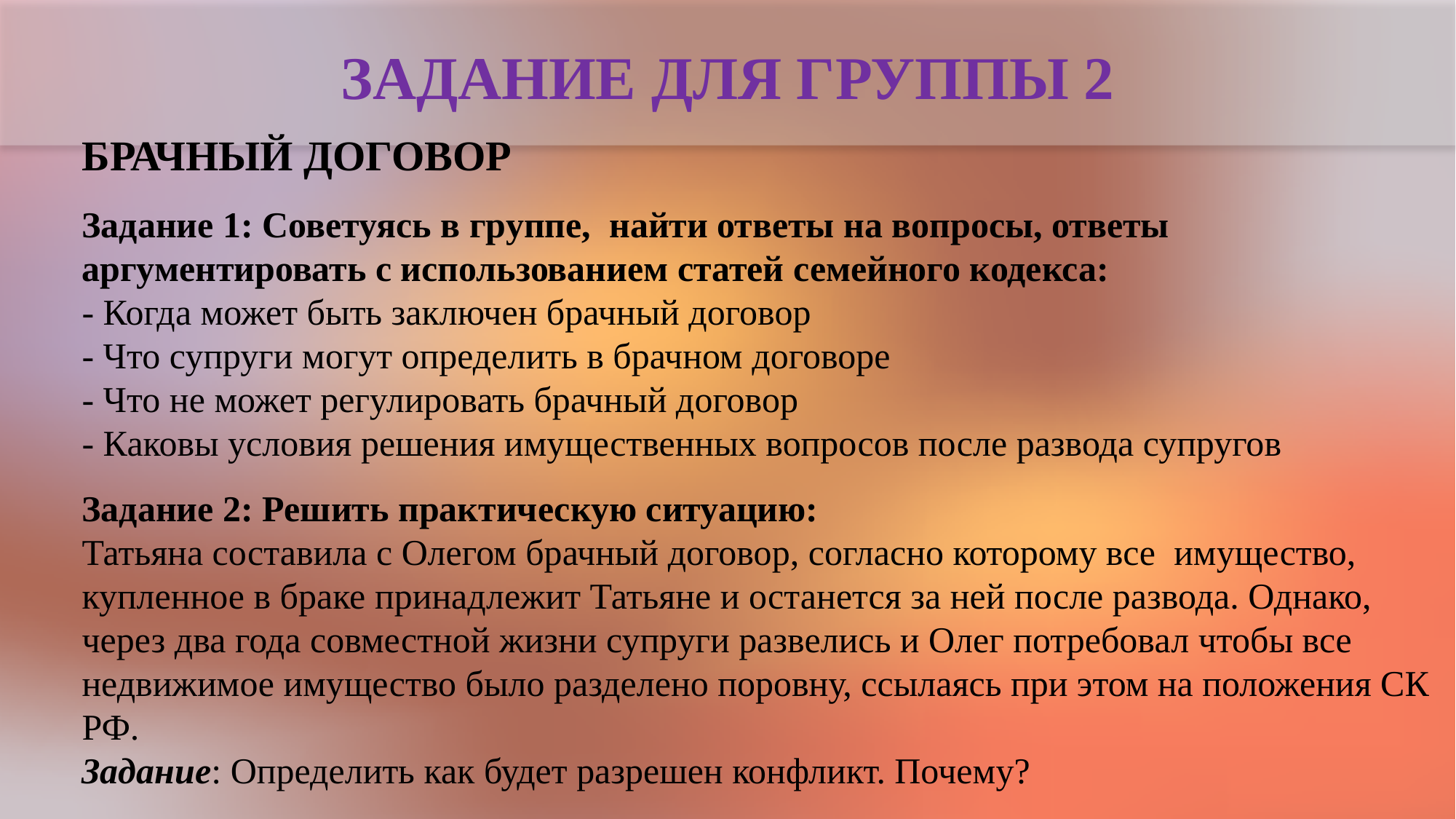

# ЗАДАНИЕ ДЛЯ ГРУППЫ 2
БРАЧНЫЙ ДОГОВОР

Задание 1: Советуясь в группе,  найти ответы на вопросы, ответы аргументировать с использованием статей семейного кодекса:
- Когда может быть заключен брачный договор
- Что супруги могут определить в брачном договоре
- Что не может регулировать брачный договор
- Каковы условия решения имущественных вопросов после развода супругов
Задание 2: Решить практическую ситуацию:
Татьяна составила с Олегом брачный договор, согласно которому все  имущество, купленное в браке принадлежит Татьяне и останется за ней после развода. Однако, через два года совместной жизни супруги развелись и Олег потребовал чтобы все недвижимое имущество было разделено поровну, ссылаясь при этом на положения СК РФ.
Задание: Определить как будет разрешен конфликт. Почему?